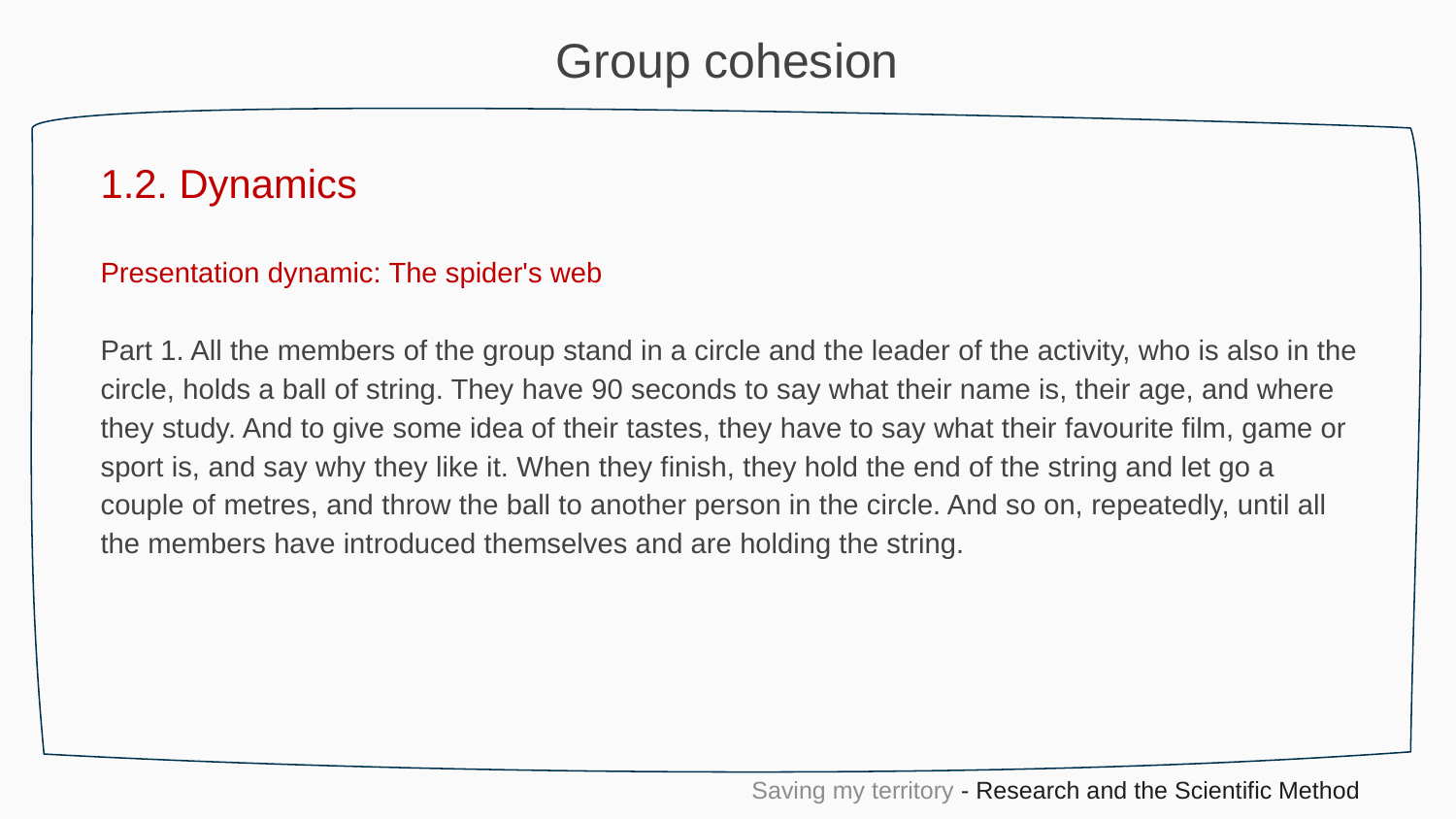

Group cohesion

1.2. Dynamics
Presentation dynamic: The spider's web

Part 1. All the members of the group stand in a circle and the leader of the activity, who is also in the circle, holds a ball of string. They have 90 seconds to say what their name is, their age, and where they study. And to give some idea of their tastes, they have to say what their favourite film, game or sport is, and say why they like it. When they finish, they hold the end of the string and let go a couple of metres, and throw the ball to another person in the circle. And so on, repeatedly, until all the members have introduced themselves and are holding the string.

Saving my territory - Research and the Scientific Method